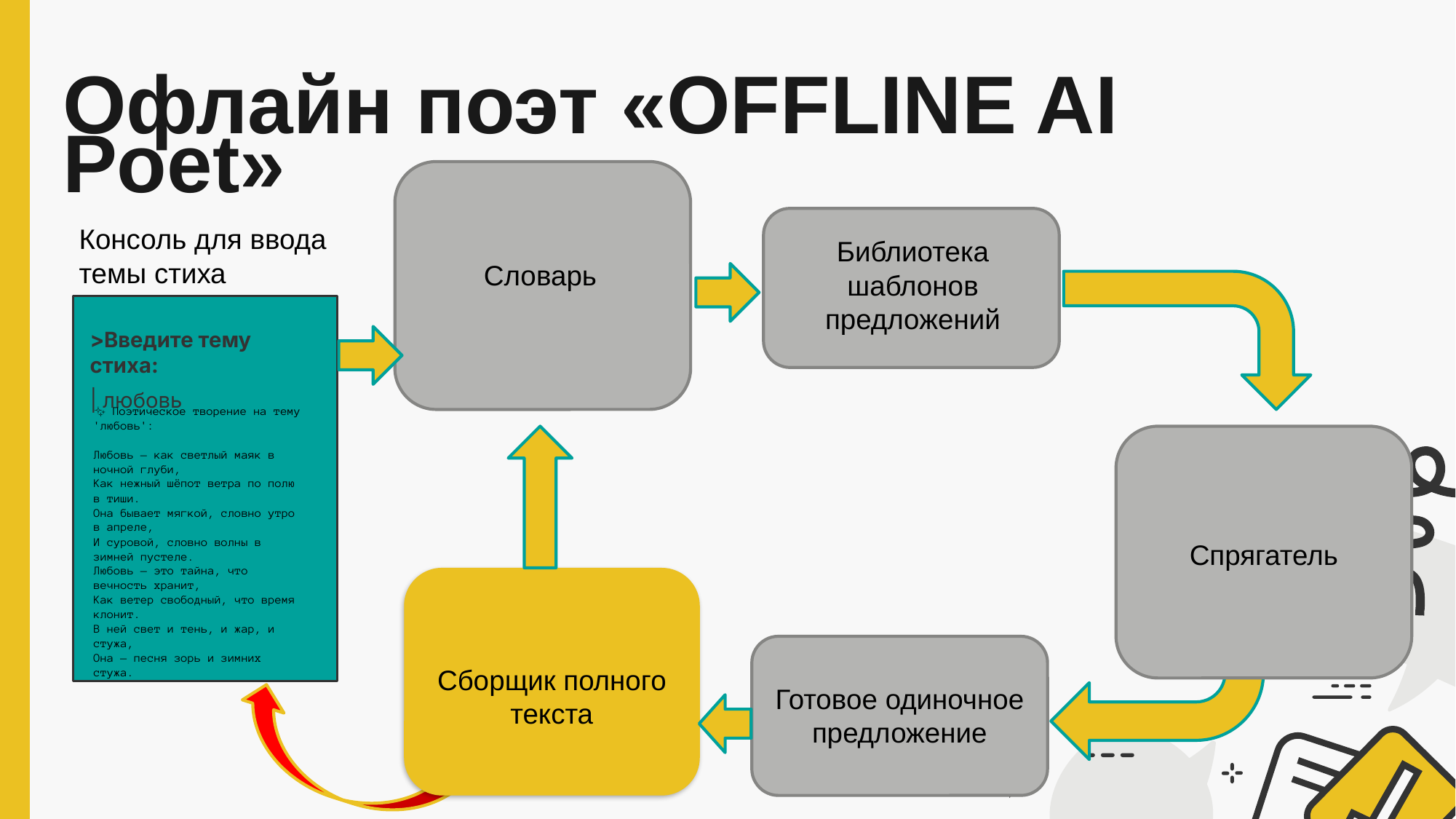

Офлайн поэт «OFFLINE AI Poet»

Словарь

Консоль для ввода
темы стиха

Библиотека
шаблонов
предложений

>Введите тему стиха:
| любовь

✨ Поэтическое творение на тему 'любовь':

Любовь — как светлый маяк в ночной глуби,
Как нежный шёпот ветра по полю в тиши.
Она бывает мягкой, словно утро в апреле,
И суровой, словно волны в зимней пустеле.
Любовь — это тайна, что вечность хранит,
Как ветер свободный, что время клонит.
В ней свет и тень, и жар, и стужа,
Она — песня зорь и зимних стужа.

Спрягатель

Сборщик полного
текста
Готовое одиночное
предложение